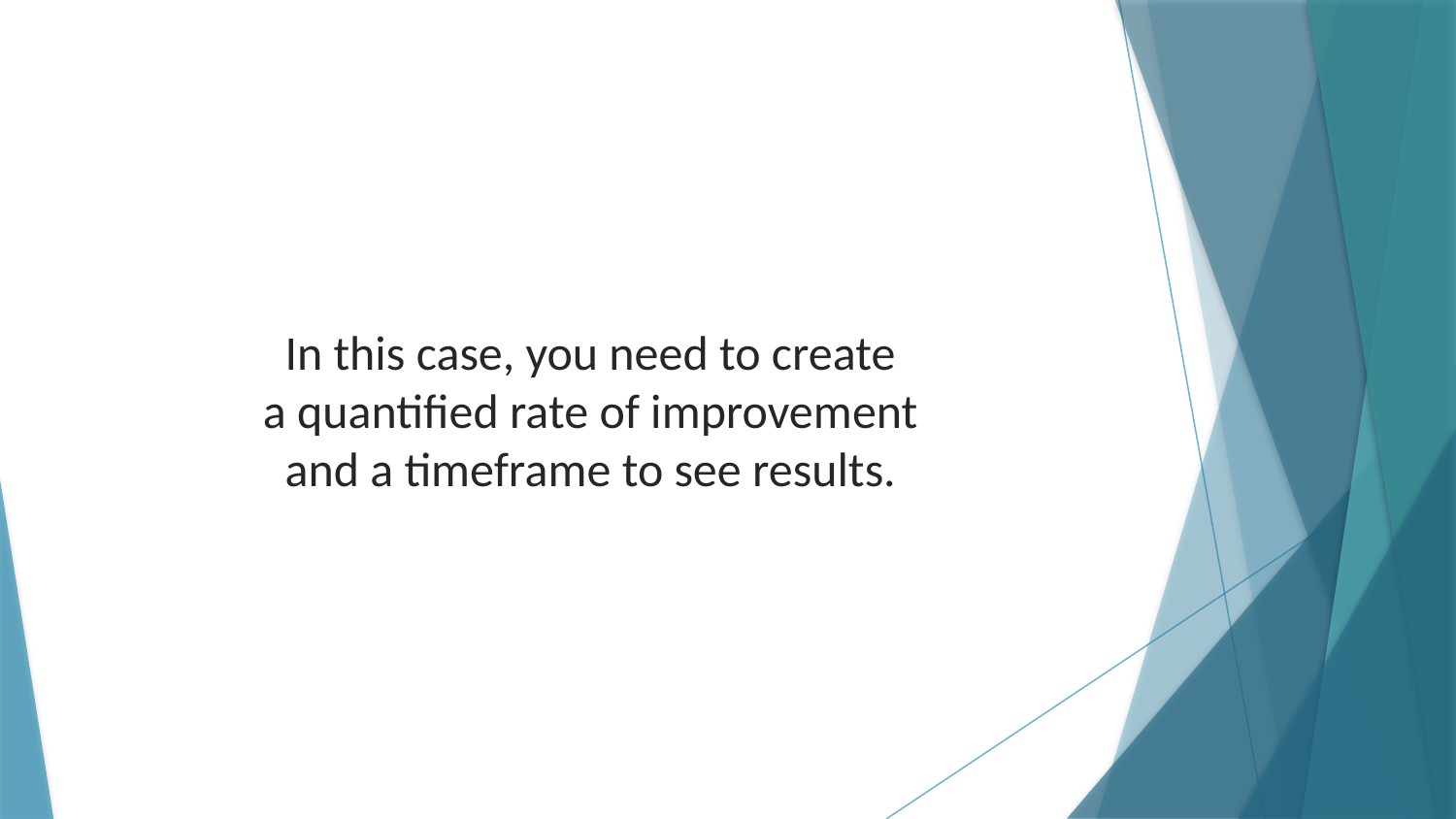

In this case, you need to create
a quantified rate of improvement and a timeframe to see results.